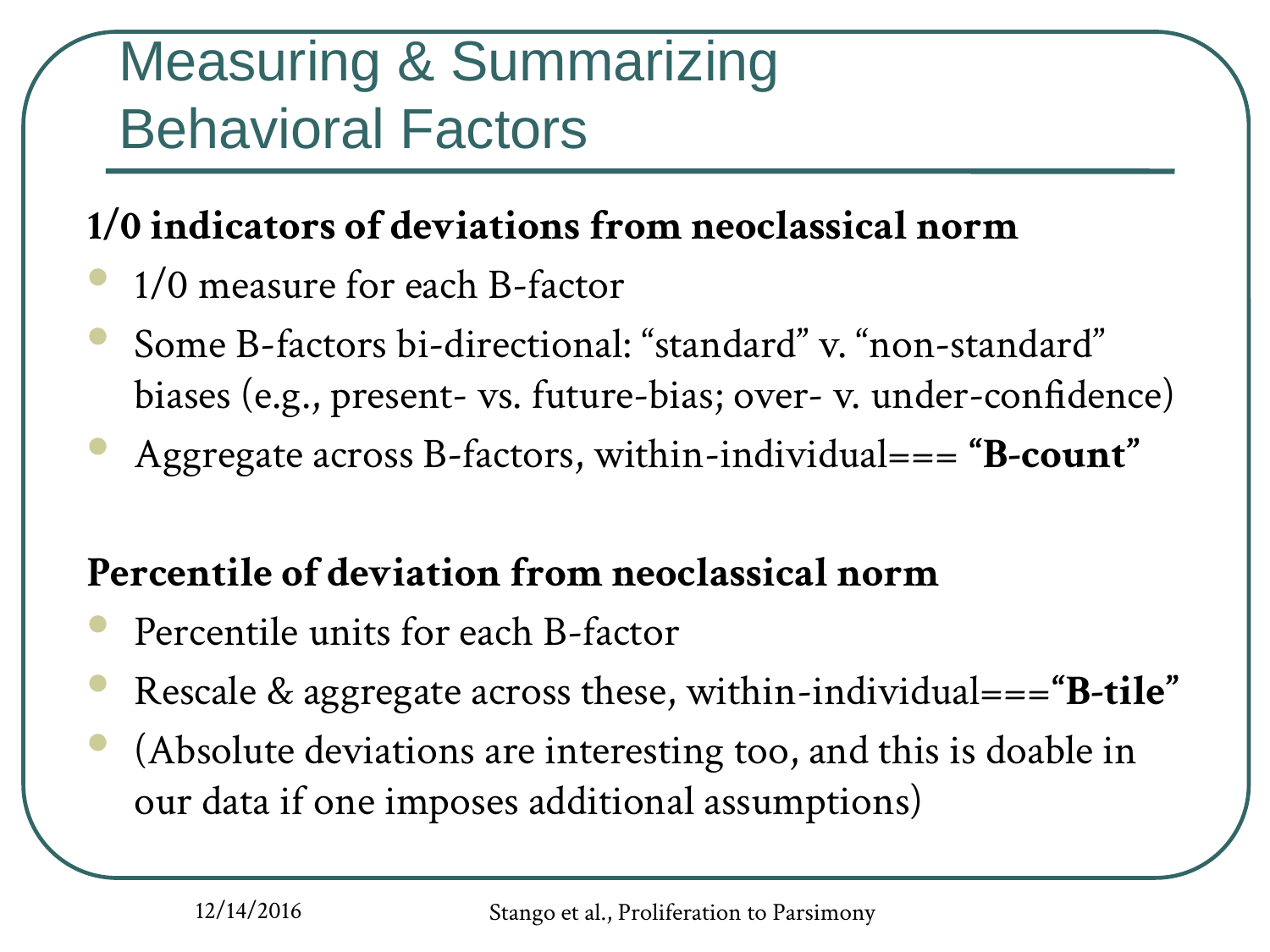

# Measuring & Summarizing Behavioral Factors
1/0 indicators of deviations from neoclassical norm
1/0 measure for each B-factor
Some B-factors bi-directional: “standard” v. “non-standard” biases (e.g., present- vs. future-bias; over- v. under-confidence)
Aggregate across B-factors, within-individual=== “B-count”

Percentile of deviation from neoclassical norm
Percentile units for each B-factor
Rescale & aggregate across these, within-individual===“B-tile”
(Absolute deviations are interesting too, and this is doable in our data if one imposes additional assumptions)

12/14/2016
Stango et al., Proliferation to Parsimony